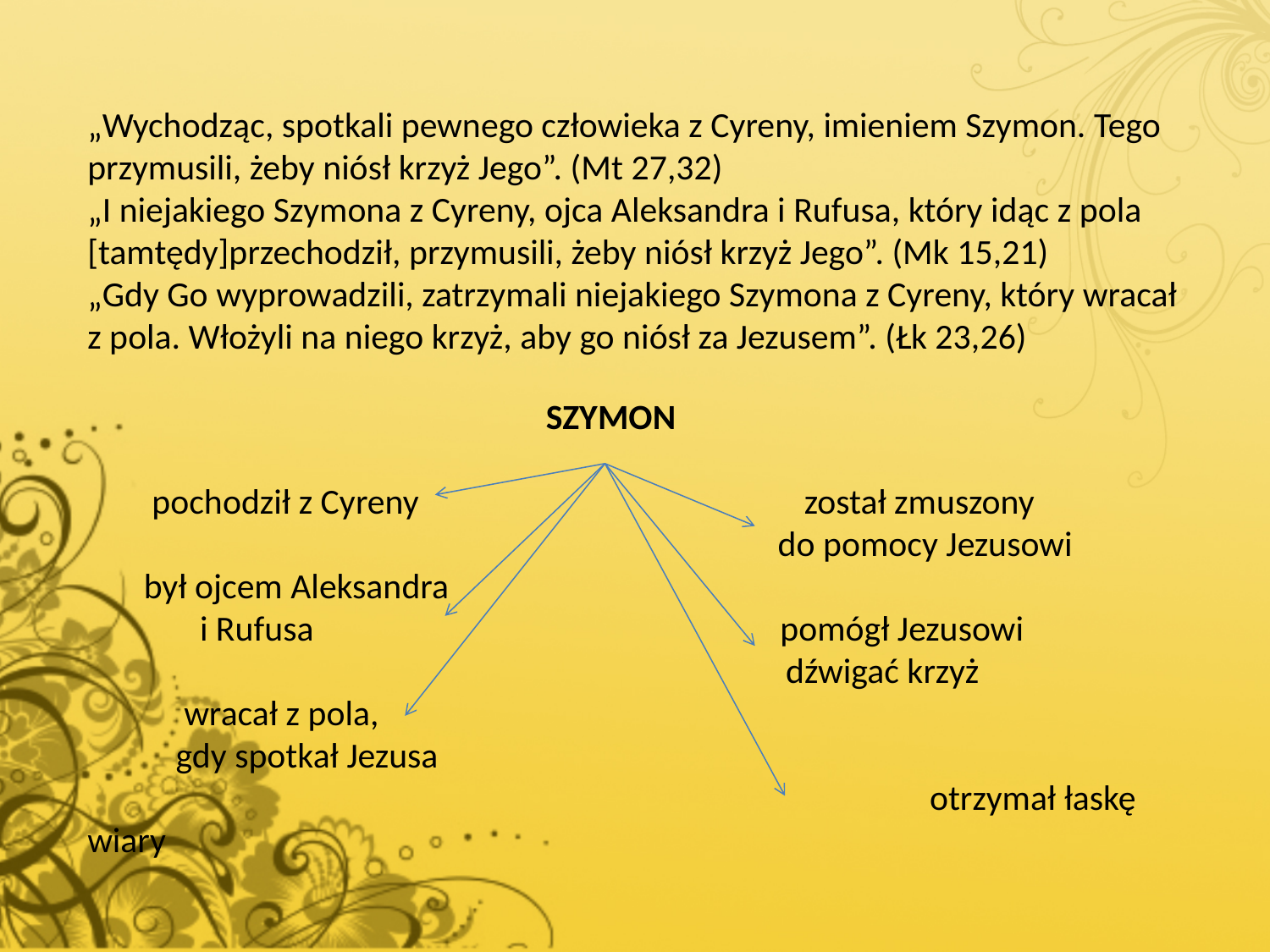

„Wychodząc, spotkali pewnego człowieka z Cyreny, imieniem Szymon. Tego przymusili, żeby niósł krzyż Jego”. (Mt 27,32)
„I niejakiego Szymona z Cyreny, ojca Aleksandra i Rufusa, który idąc z pola [tamtędy]przechodził, przymusili, żeby niósł krzyż Jego”. (Mk 15,21)
„Gdy Go wyprowadzili, zatrzymali niejakiego Szymona z Cyreny, który wracał
z pola. Włożyli na niego krzyż, aby go niósł za Jezusem”. (Łk 23,26)

                                                         SZYMON

        pochodził z Cyreny		                          został zmuszony
                                                                                      do pomocy Jezusowi
       był ojcem Aleksandra
              i Rufusa			                       pomógł Jezusowi
                                                                                       dźwigać krzyż
            wracał z pola,
           gdy spotkał Jezusa			                                                                                         					          otrzymał łaskę wiary